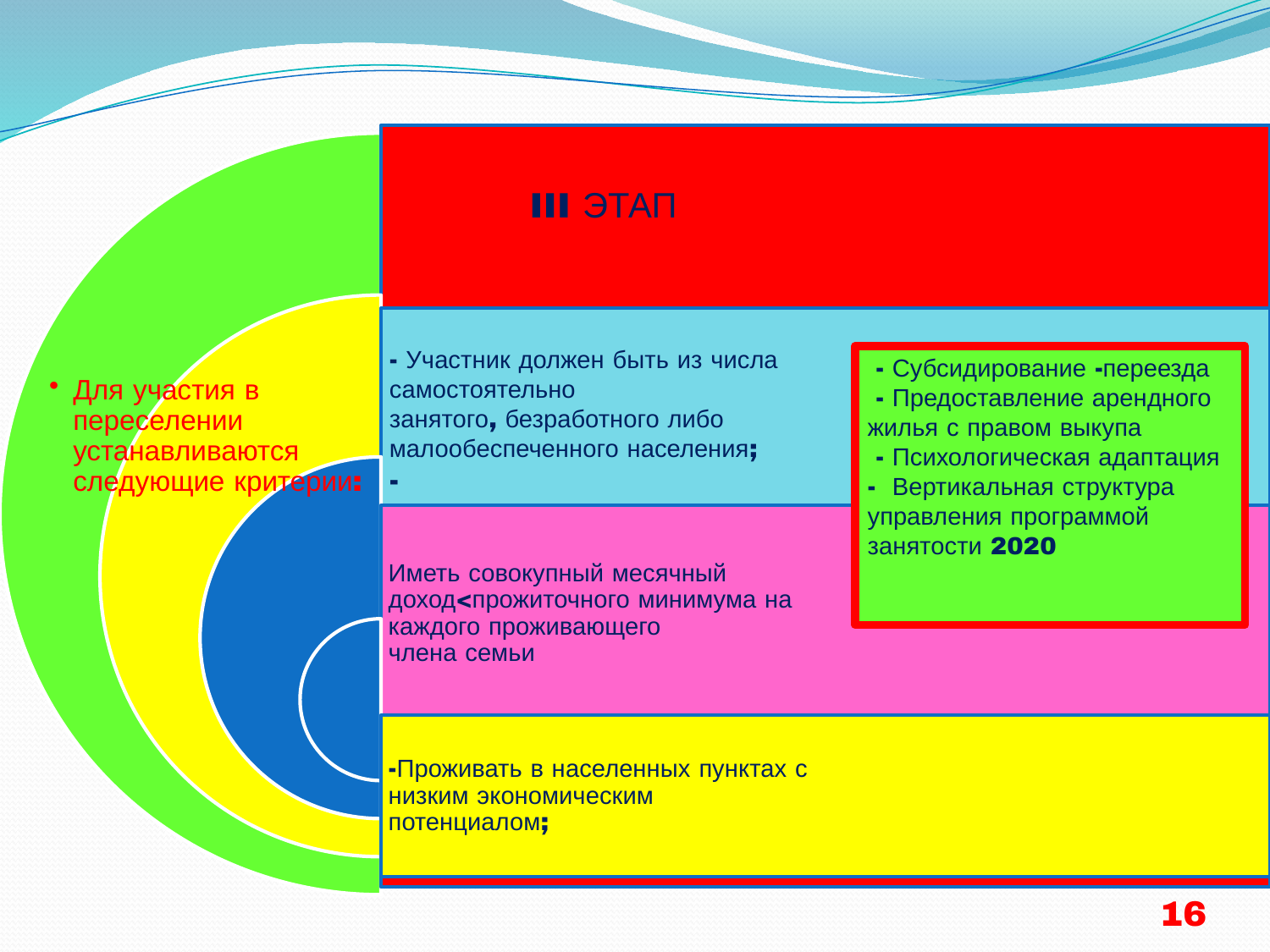

III ЭТАП

- Участник должен быть из числа самостоятельно
занятого, безработного либо малообеспеченного населения;
-

Иметь совокупный месячный доход<прожиточного минимума на каждого проживающего
члена семьи

-Проживать в населенных пунктах с низким экономическим потенциалом;
Для участия в переселении устанавливаются следующие критерии:
 - Субсидирование -переезда
 - Предоставление арендного жилья с правом выкупа
 - Психологическая адаптация
-  Вертикальная структура управления программой занятости 2020

16